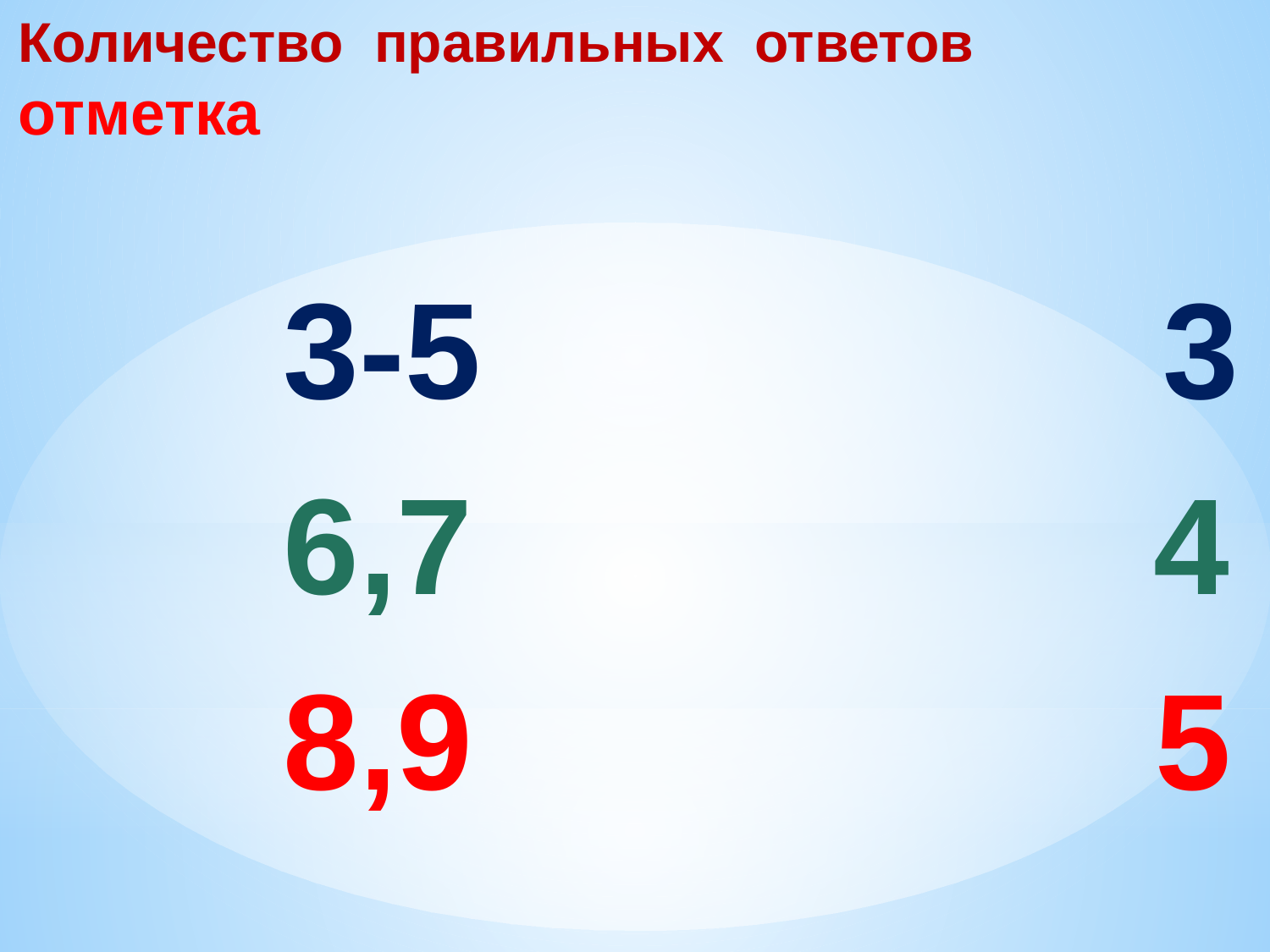

Количество  правильных  ответов           отметка

       3-5                  3
       6,7                  4
       8,9                  5
#